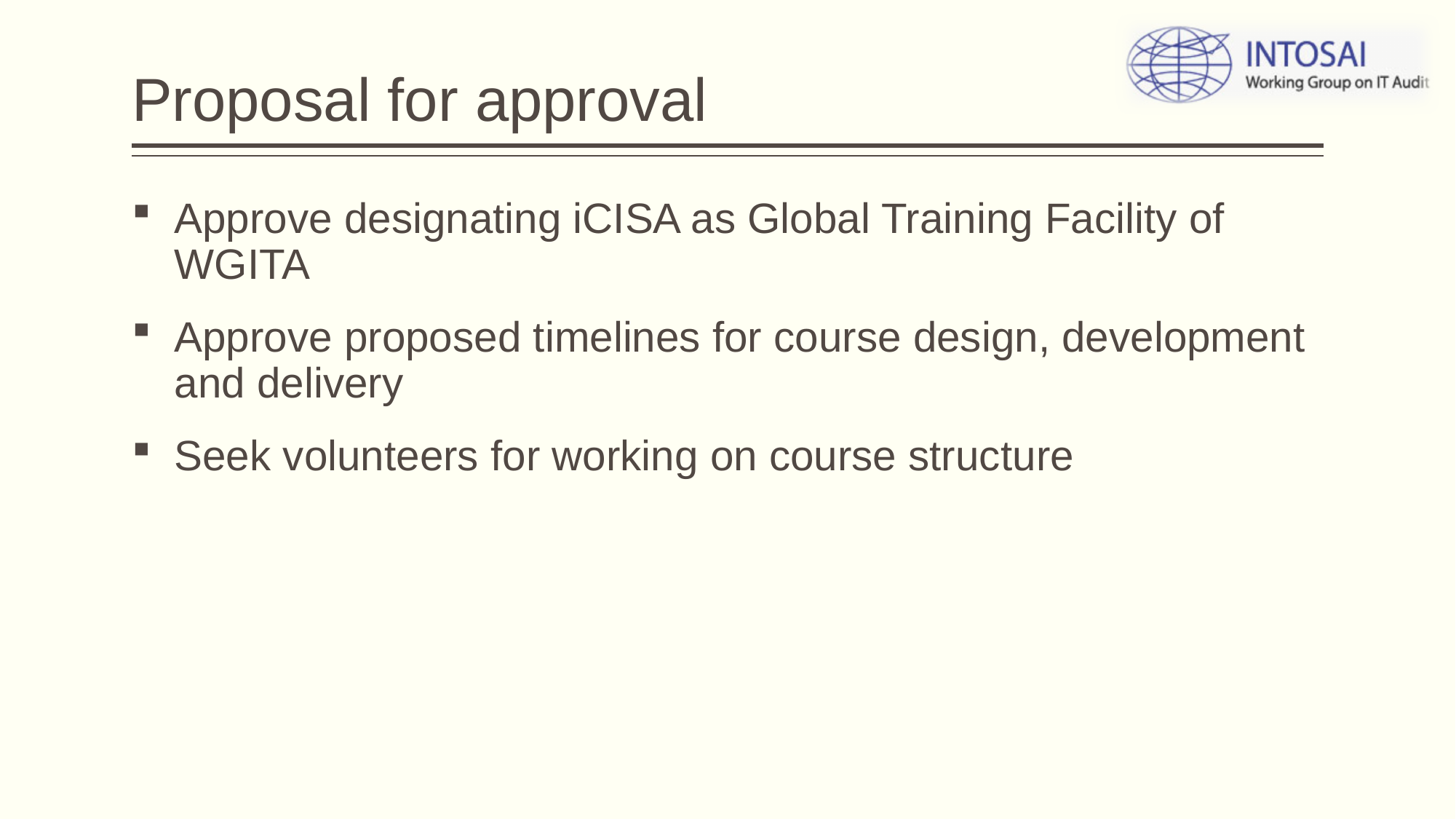

# Proposal for approval
Approve designating iCISA as Global Training Facility of WGITA
Approve proposed timelines for course design, development and delivery
Seek volunteers for working on course structure